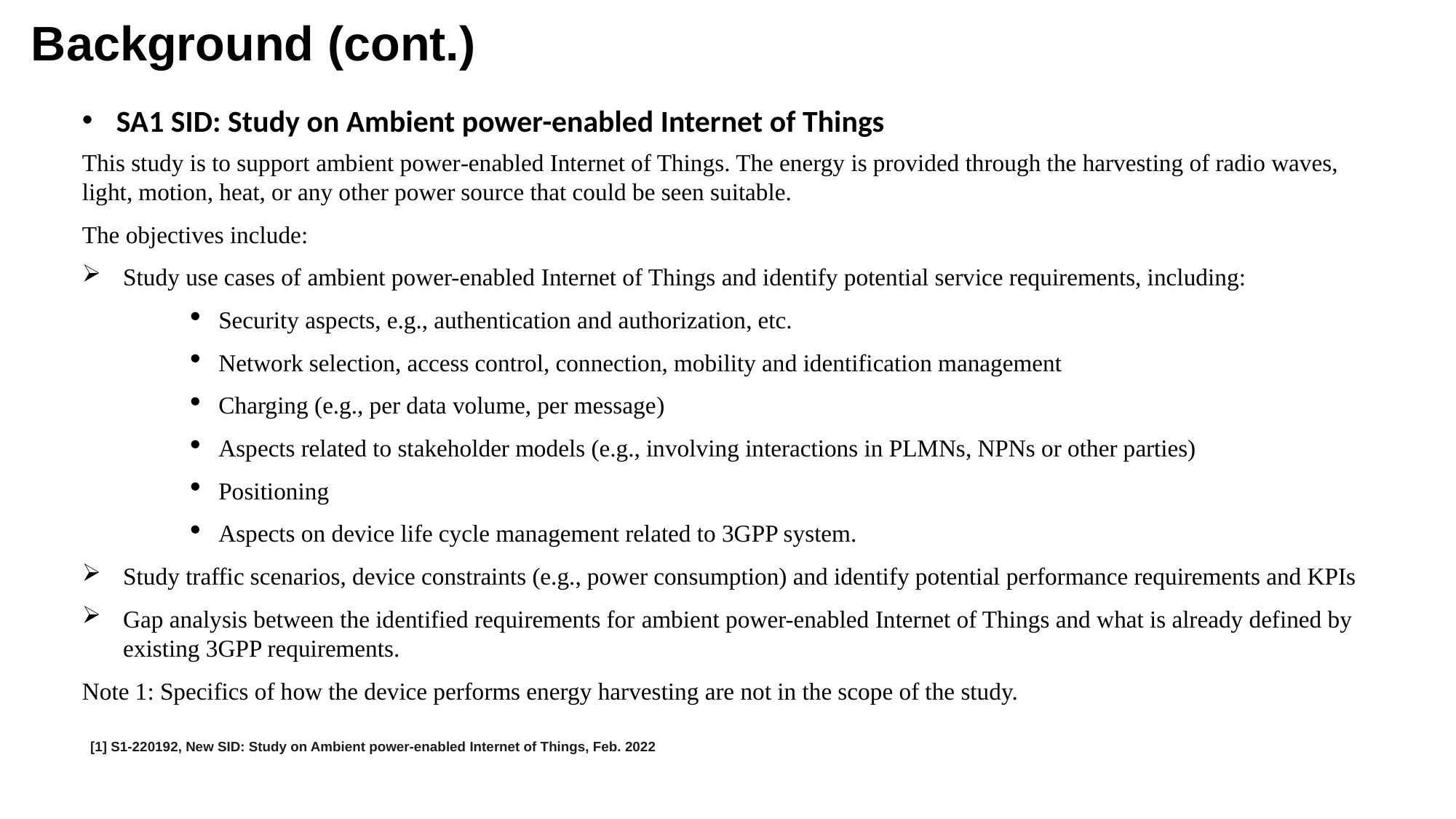

Background (cont.)
SA1 SID: Study on Ambient power-enabled Internet of Things
This study is to support ambient power-enabled Internet of Things. The energy is provided through the harvesting of radio waves, light, motion, heat, or any other power source that could be seen suitable.
The objectives include:
Study use cases of ambient power-enabled Internet of Things and identify potential service requirements, including:
Security aspects, e.g., authentication and authorization, etc.
Network selection, access control, connection, mobility and identification management
Charging (e.g., per data volume, per message)
Aspects related to stakeholder models (e.g., involving interactions in PLMNs, NPNs or other parties)
Positioning
Aspects on device life cycle management related to 3GPP system.
Study traffic scenarios, device constraints (e.g., power consumption) and identify potential performance requirements and KPIs
Gap analysis between the identified requirements for ambient power-enabled Internet of Things and what is already defined by existing 3GPP requirements.
Note 1: Specifics of how the device performs energy harvesting are not in the scope of the study.
[1] S1-220192, New SID: Study on Ambient power-enabled Internet of Things, Feb. 2022